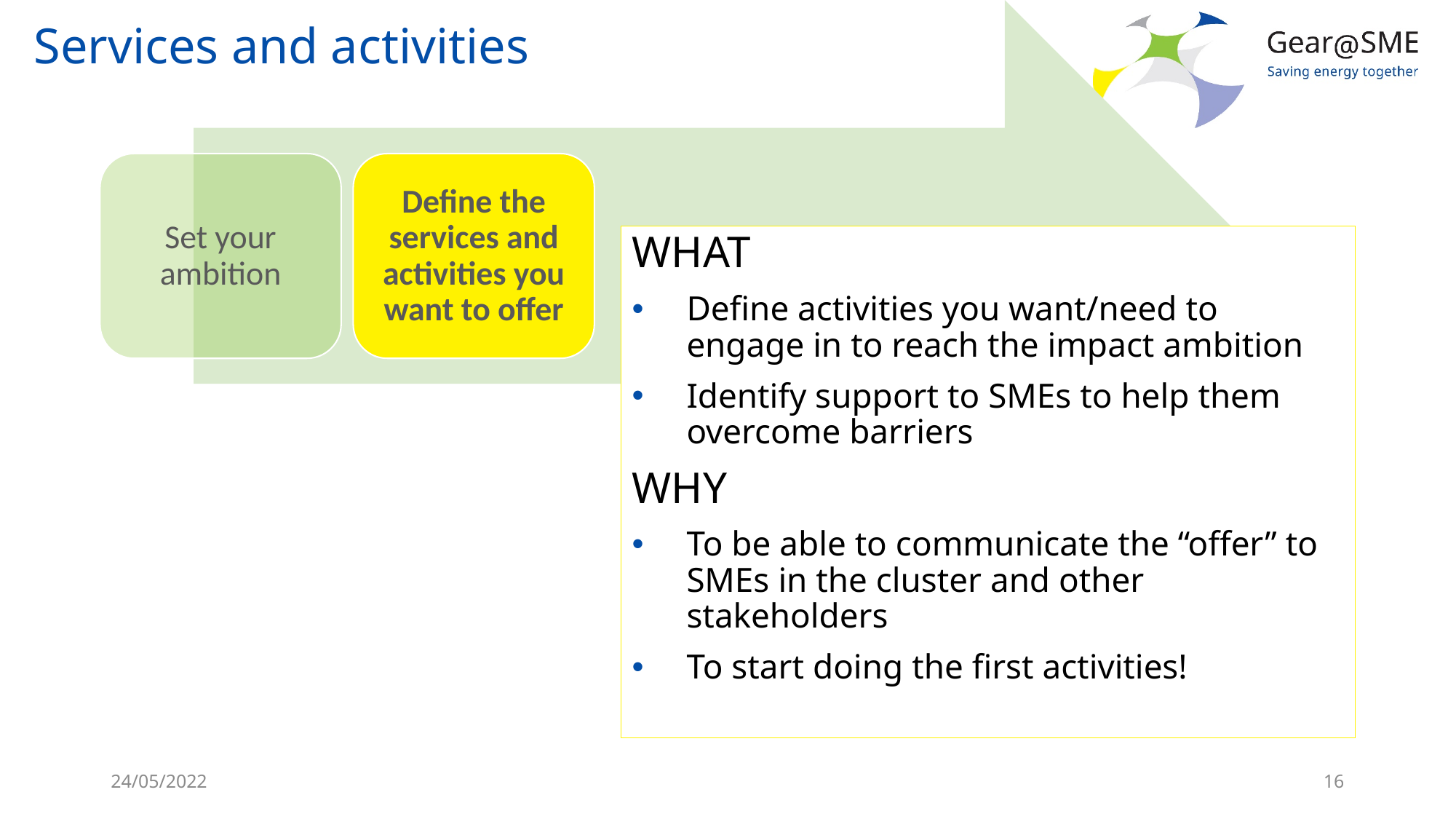

Services and activities
Set your ambition
Define the services and activities you want to offer
WHAT
Define activities you want/need to engage in to reach the impact ambition
Identify support to SMEs to help them overcome barriers
WHY
To be able to communicate the “offer” to SMEs in the cluster and other stakeholders
To start doing the first activities!

24/05/2022
16